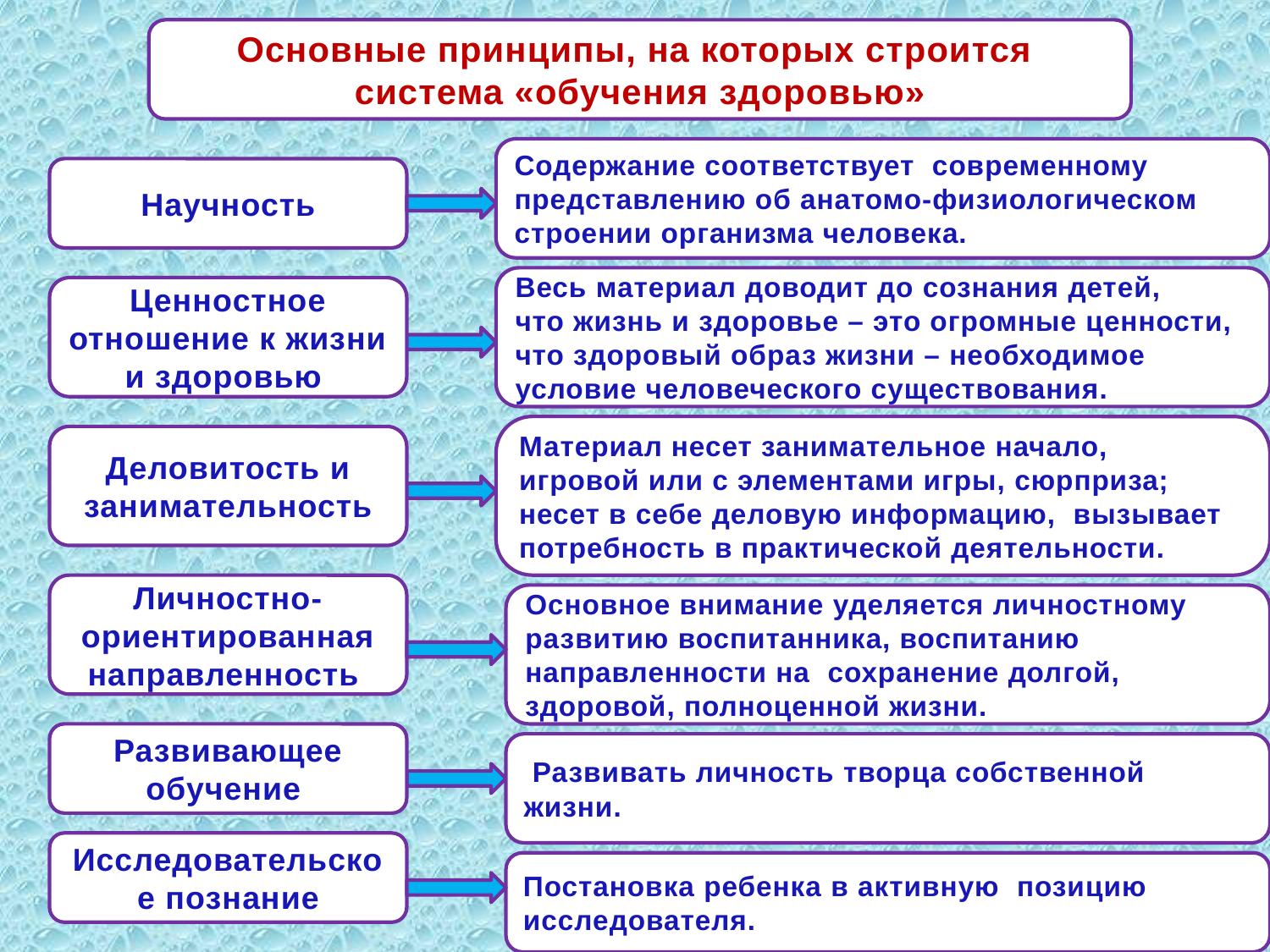

Основные принципы, на которых строится  система «обучения здоровью»
Содержание соответствует  современному представлению об анатомо-физиологическом строении организма человека.
Научность

Весь материал доводит до сознания детей,      что жизнь и здоровье – это огромные ценности, что здоровый образ жизни – необходимое условие человеческого существования.

Ценностное отношение к жизни и здоровью

Материал несет занимательное начало,
игровой или с элементами игры, сюрприза;     несет в себе деловую информацию,  вызывает потребность в практической деятельности.

Деловитость и занимательность

Личностно-ориентированная направленность

Основное внимание уделяется личностному развитию воспитанника, воспитанию направленности на  сохранение долгой, здоровой, полноценной жизни.

Развивающее обучение
 Развивать личность творца собственной жизни.

Исследовательское познание
Постановка ребенка в активную  позицию исследователя.